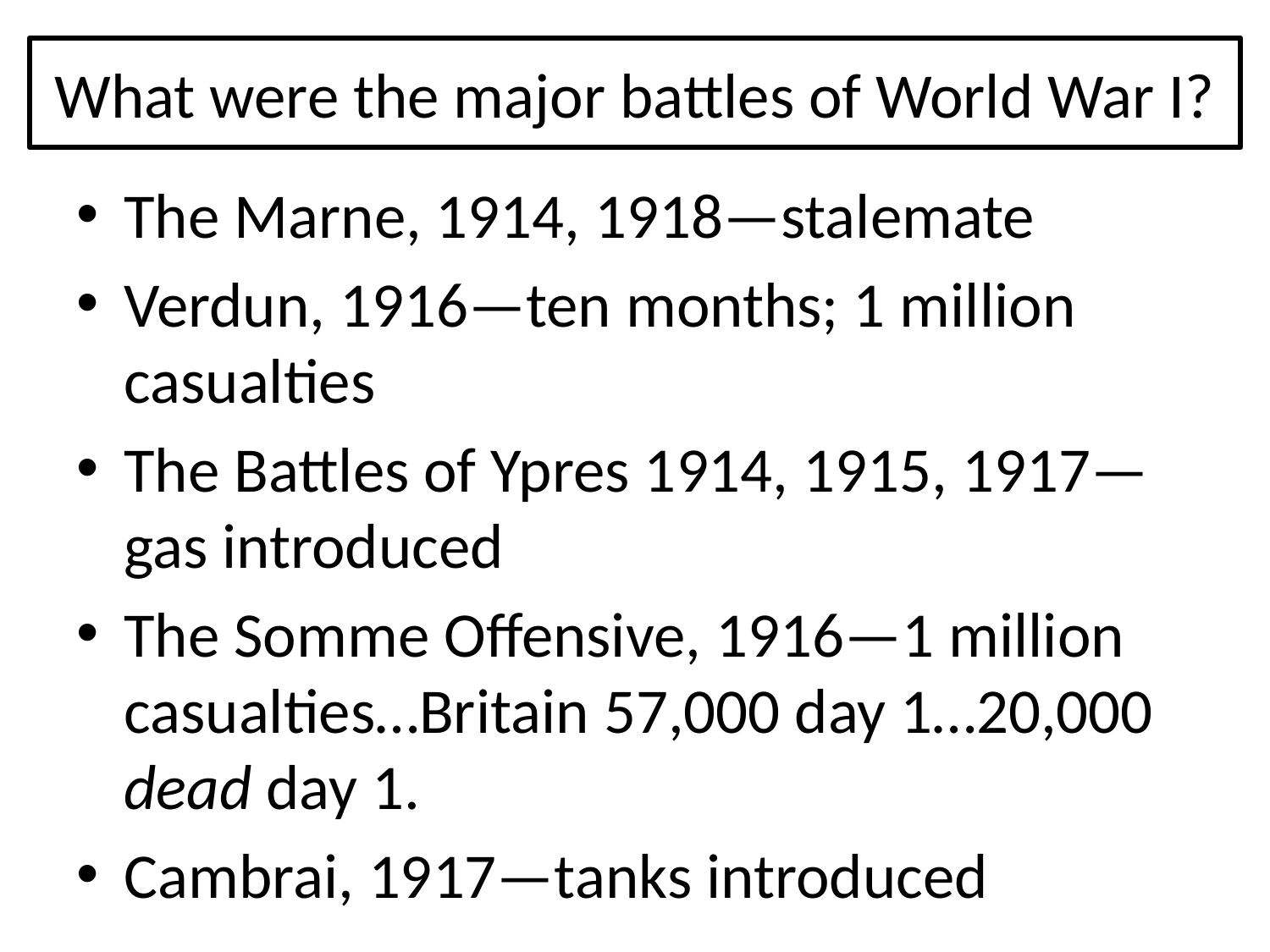

# What were the major battles of World War I?
The Marne, 1914, 1918—stalemate
Verdun, 1916—ten months; 1 million casualties
The Battles of Ypres 1914, 1915, 1917—gas introduced
The Somme Offensive, 1916—1 million casualties…Britain 57,000 day 1…20,000 dead day 1.
Cambrai, 1917—tanks introduced